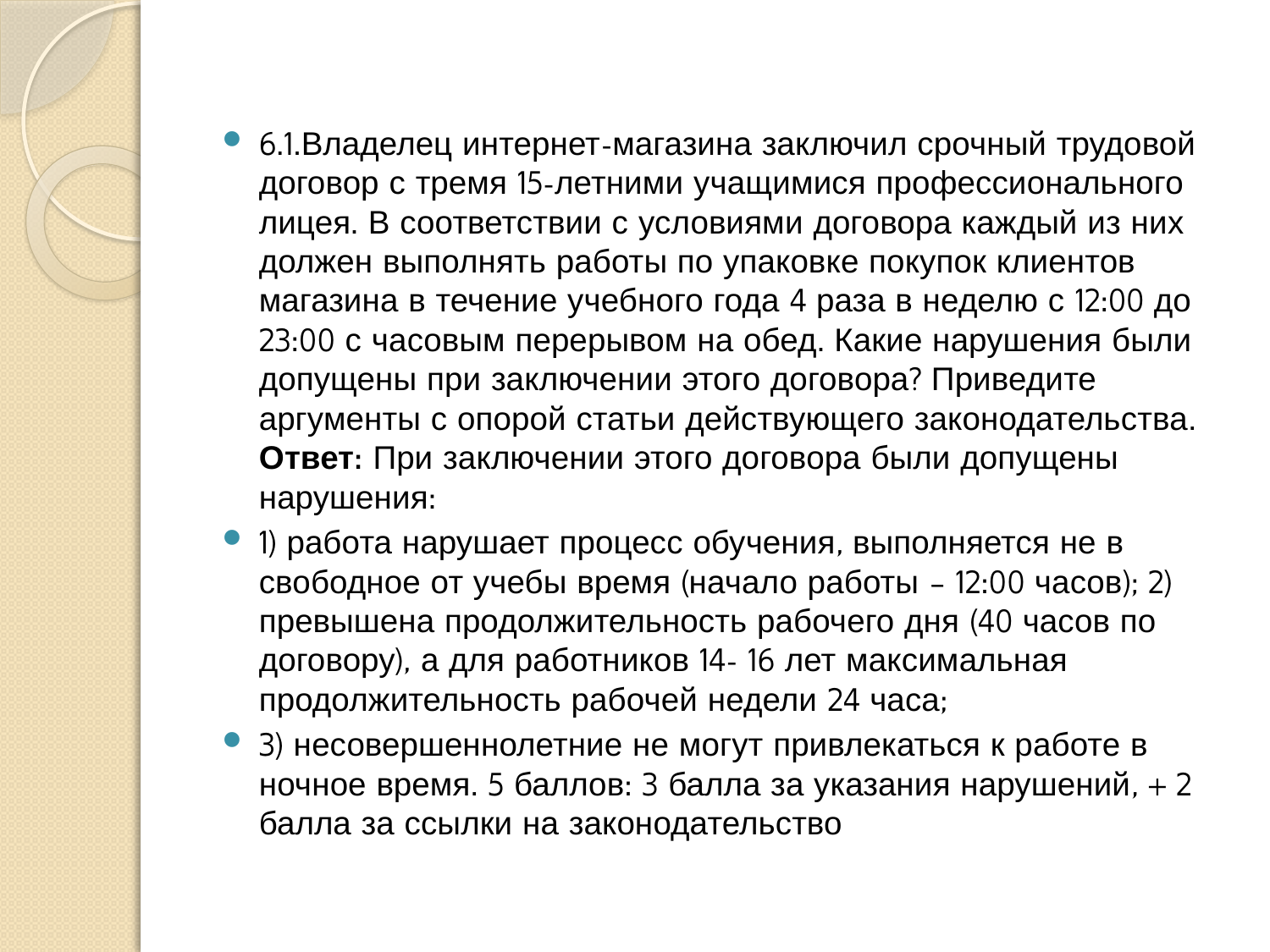

#
6.1.Владелец интернет-магазина заключил срочный трудовой договор с тремя 15-летними учащимися профессионального лицея. В соответствии с условиями договора каждый из них должен выполнять работы по упаковке покупок клиентов магазина в течение учебного года 4 раза в неделю с 12:00 до 23:00 с часовым перерывом на обед. Какие нарушения были допущены при заключении этого договора? Приведите аргументы с опорой статьи действующего законодательства. Ответ: При заключении этого договора были допущены нарушения:
1) работа нарушает процесс обучения, выполняется не в свободное от учебы время (начало работы – 12:00 часов); 2) превышена продолжительность рабочего дня (40 часов по договору), а для работников 14- 16 лет максимальная продолжительность рабочей недели 24 часа;
3) несовершеннолетние не могут привлекаться к работе в ночное время. 5 баллов: 3 балла за указания нарушений, + 2 балла за ссылки на законодательство